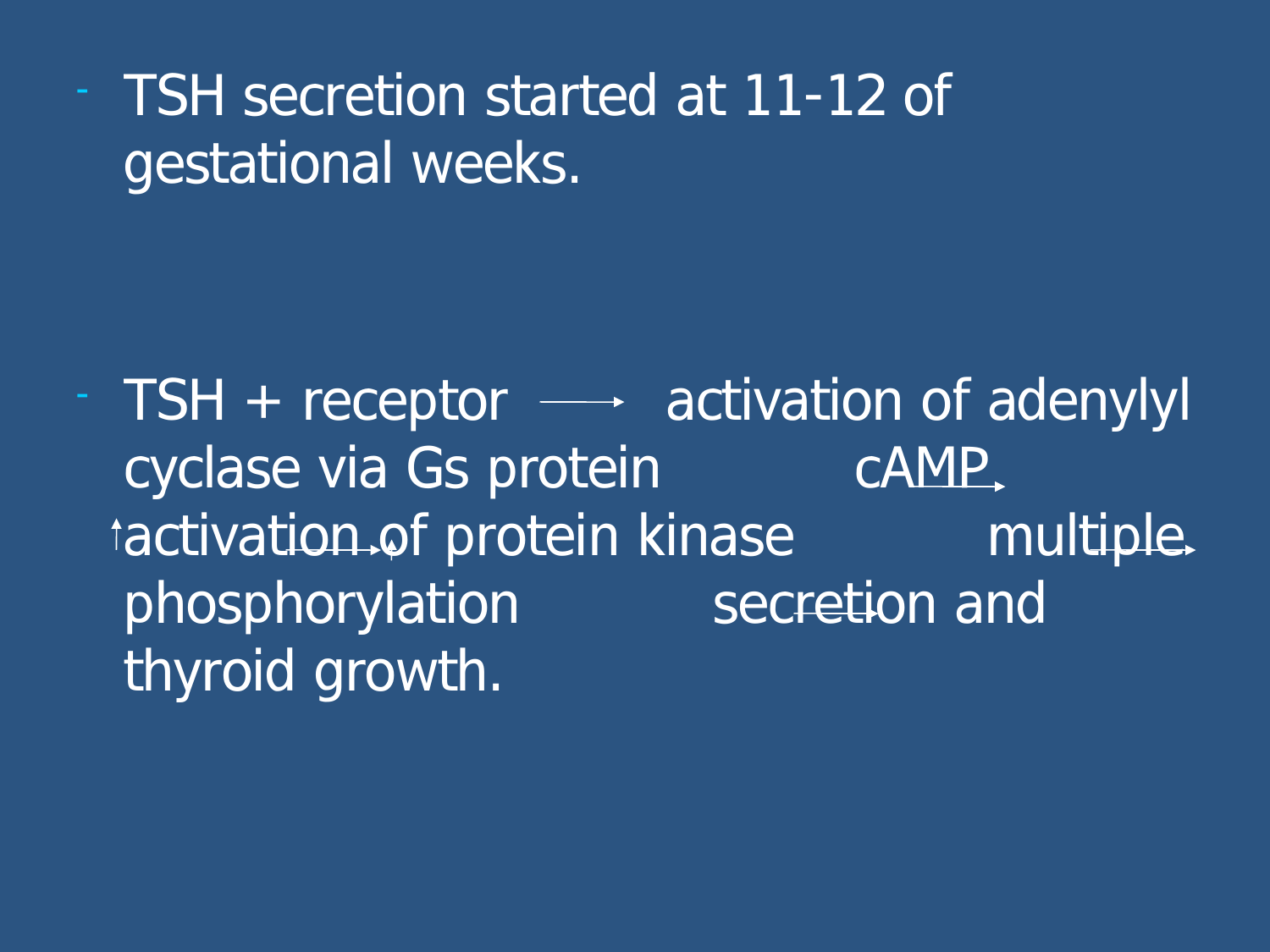

TSH secretion started at 11-12 of gestational weeks.

TSH + receptor         activation of adenylyl cyclase via Gs protein           cAMP        activation of protein kinase           multiple phosphorylation           secretion and  thyroid growth.